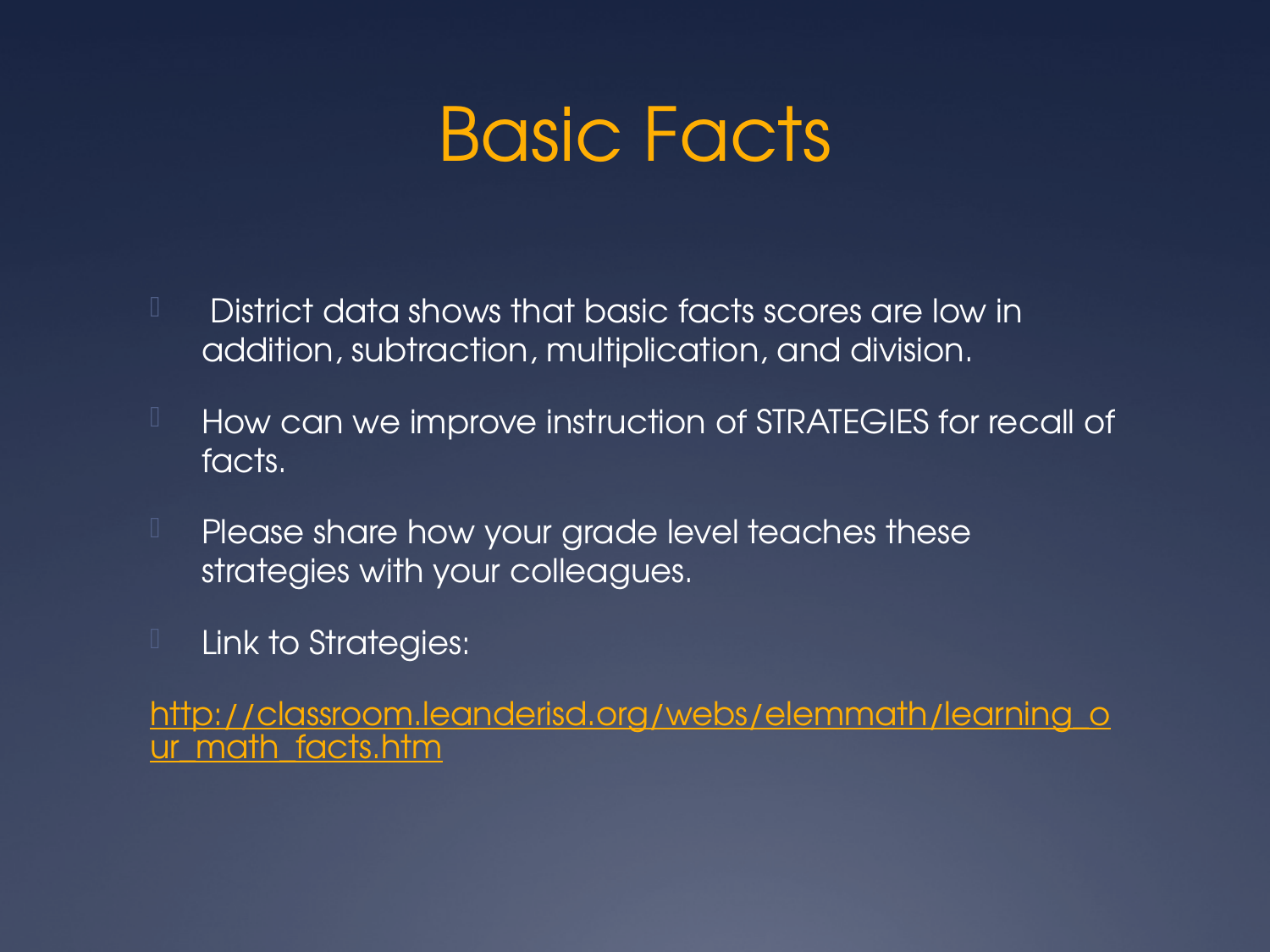

# Basic Facts
 District data shows that basic facts scores are low in addition, subtraction, multiplication, and division.
How can we improve instruction of STRATEGIES for recall of facts.
Please share how your grade level teaches these strategies with your colleagues.
Link to Strategies:
http://classroom.leanderisd.org/webs/elemmath/learning_our_math_facts.htm